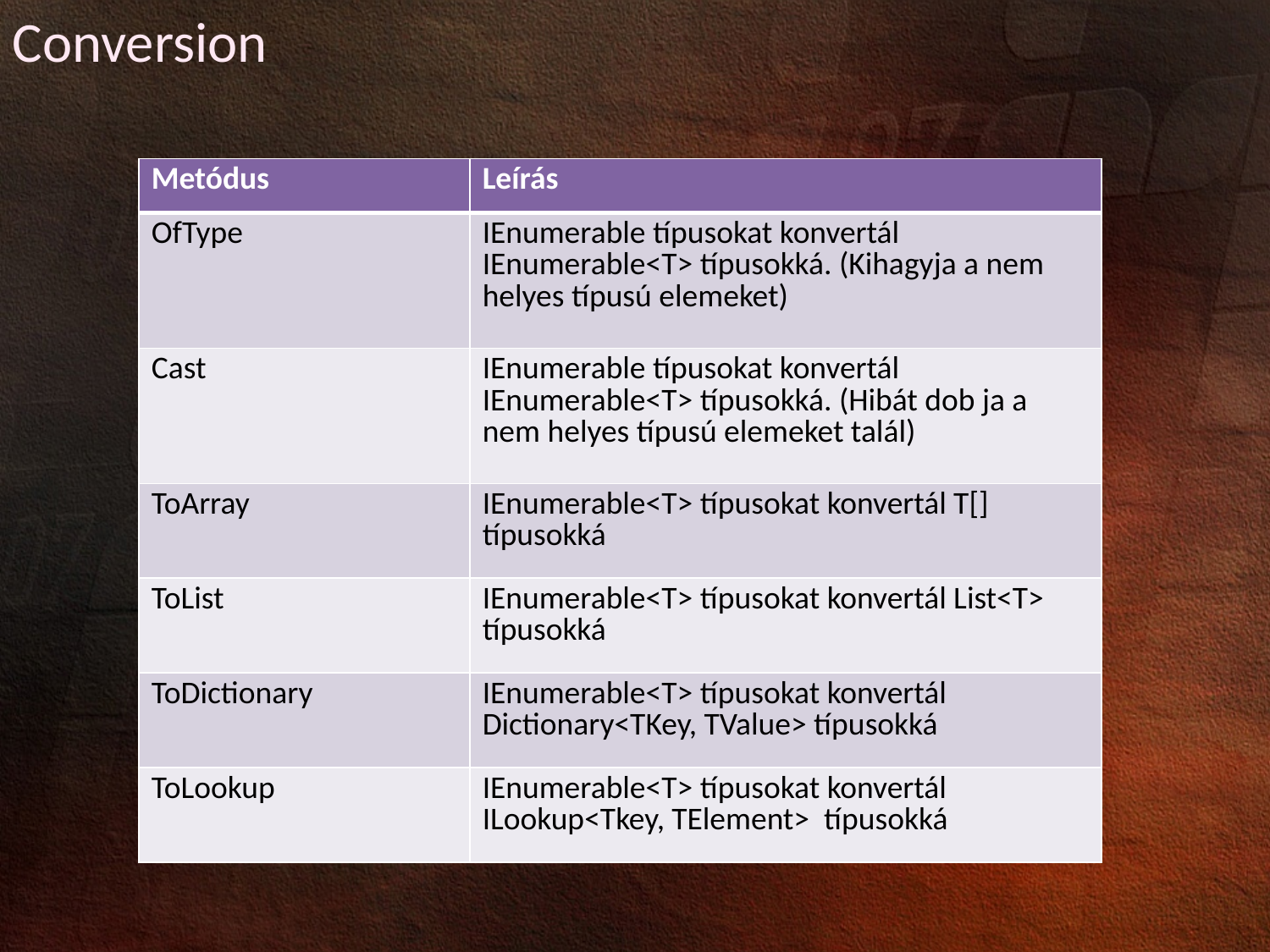

Conversion
| Metódus | Leírás |
| --- | --- |
| OfType | IEnumerable típusokat konvertál IEnumerable<T> típusokká. (Kihagyja a nem helyes típusú elemeket) |
| Cast | IEnumerable típusokat konvertál IEnumerable<T> típusokká. (Hibát dob ja a nem helyes típusú elemeket talál) |
| ToArray | IEnumerable<T> típusokat konvertál T[] típusokká |
| ToList | IEnumerable<T> típusokat konvertál List<T> típusokká |
| ToDictionary | IEnumerable<T> típusokat konvertál Dictionary<TKey, TValue> típusokká |
| ToLookup | IEnumerable<T> típusokat konvertál ILookup<Tkey, TElement> típusokká |